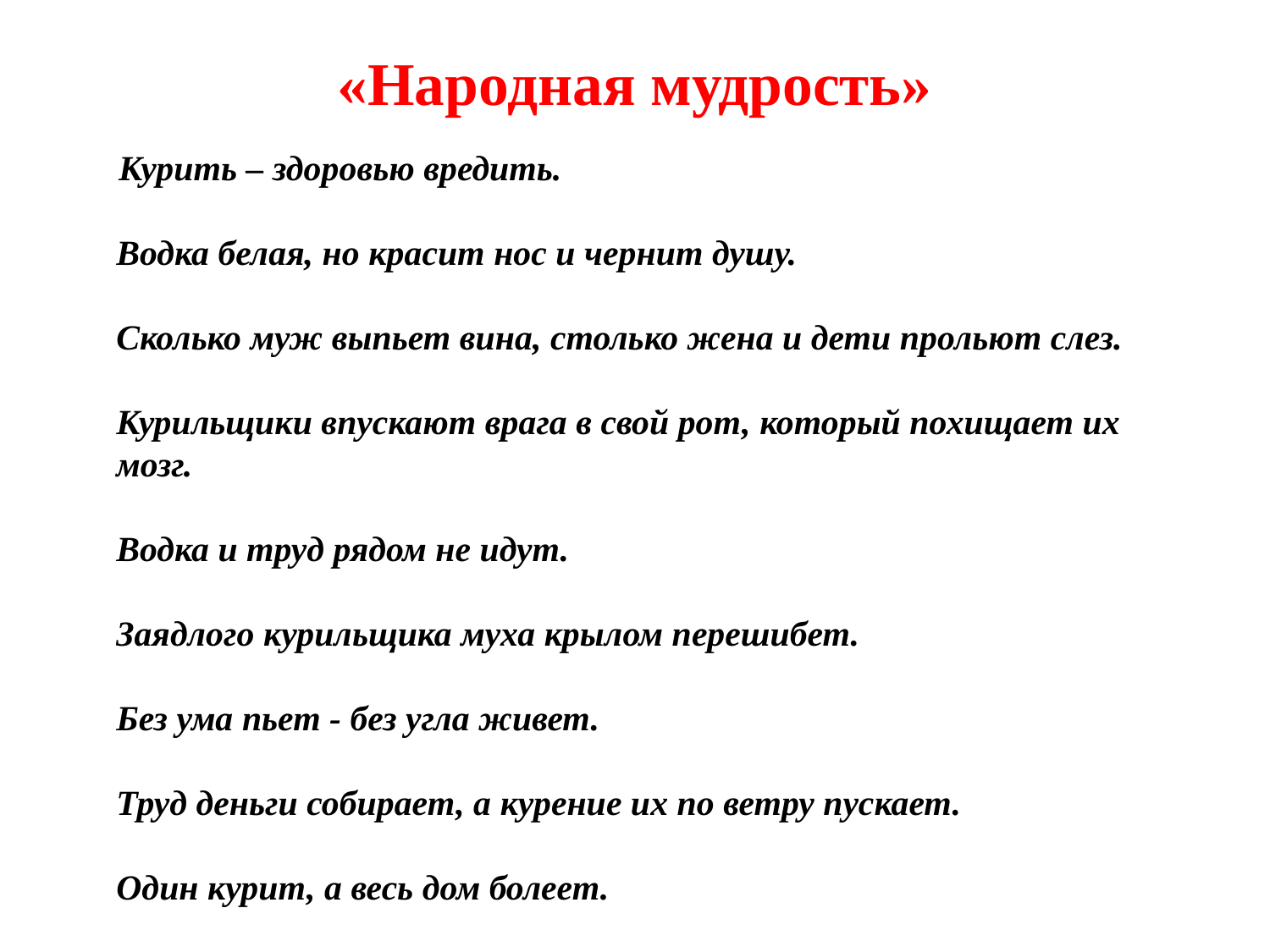

# «Народная мудрость»
Курить – здоровью вредить.
 
Водка белая, но красит нос и чернит душу.
 
Сколько муж выпьет вина, столько жена и дети прольют слез.
 
Курильщики впускают врага в свой рот, который похищает их мозг.
 
Водка и труд рядом не идут.
 
Заядлого курильщика муха крылом перешибет.
 
Без ума пьет - без угла живет.
 
Труд деньги собирает, а курение их по ветру пускает.
 
Один курит, а весь дом болеет.